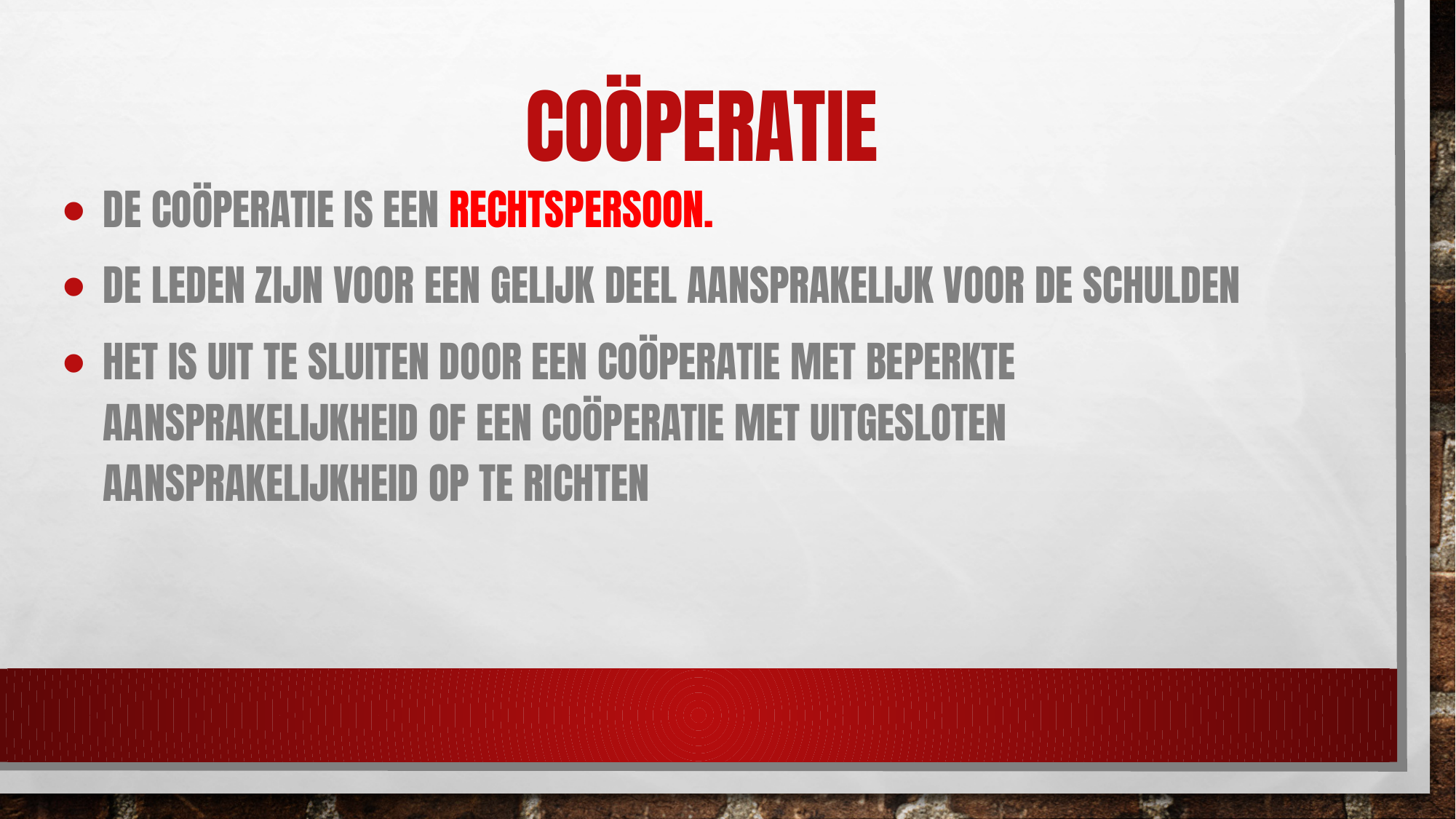

# Coöperatie
De coöperatie is een rechtspersoon.
De leden zijn voor een gelijk deel aansprakelijk voor de schulden
Het is uit te sluiten door een coöperatie met beperkte aansprakelijkheid of een coöperatie met uitgesloten aansprakelijkheid op te richten